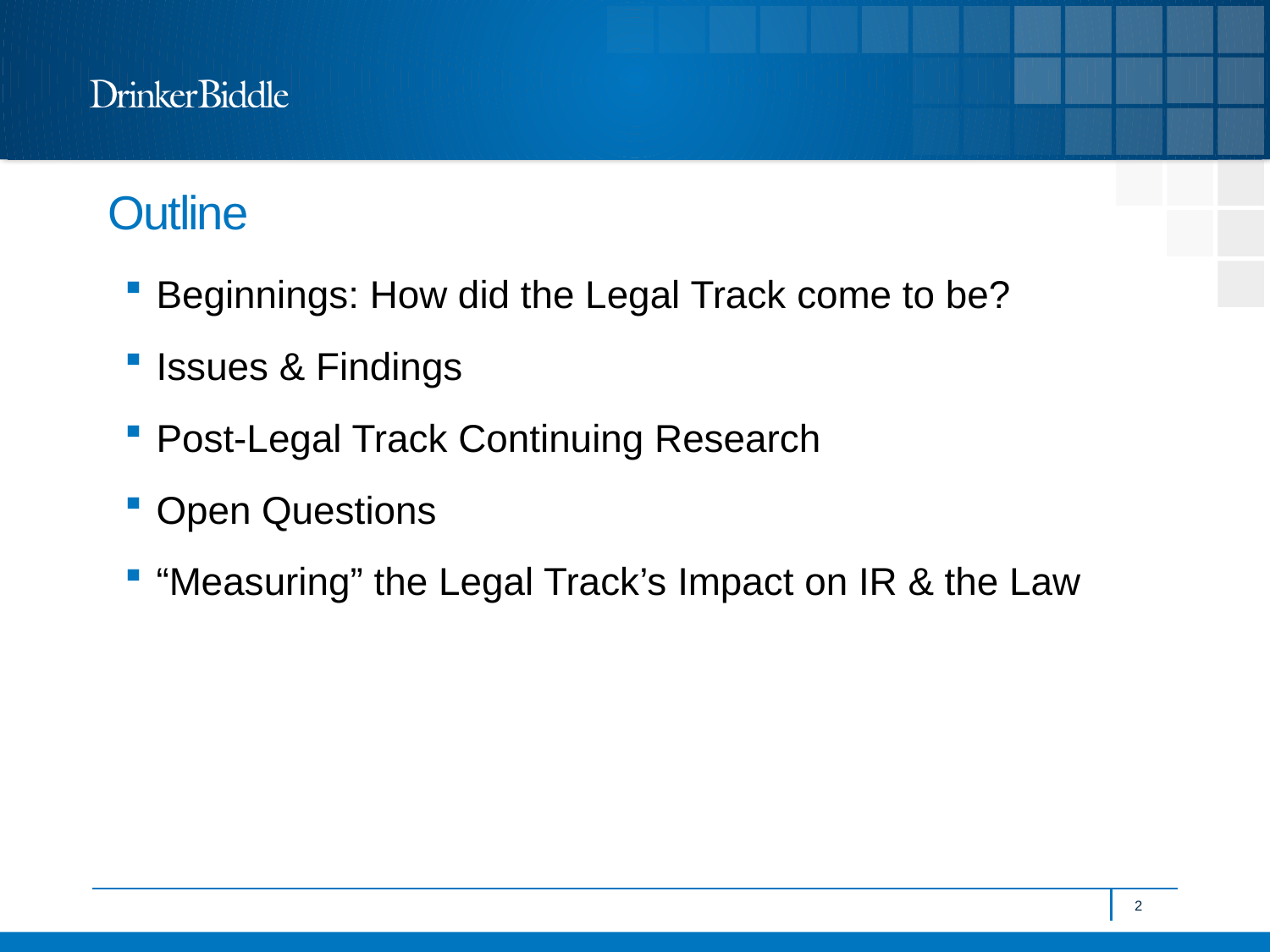

# Outline
Beginnings: How did the Legal Track come to be?
Issues & Findings
Post-Legal Track Continuing Research
Open Questions
“Measuring” the Legal Track’s Impact on IR & the Law

2